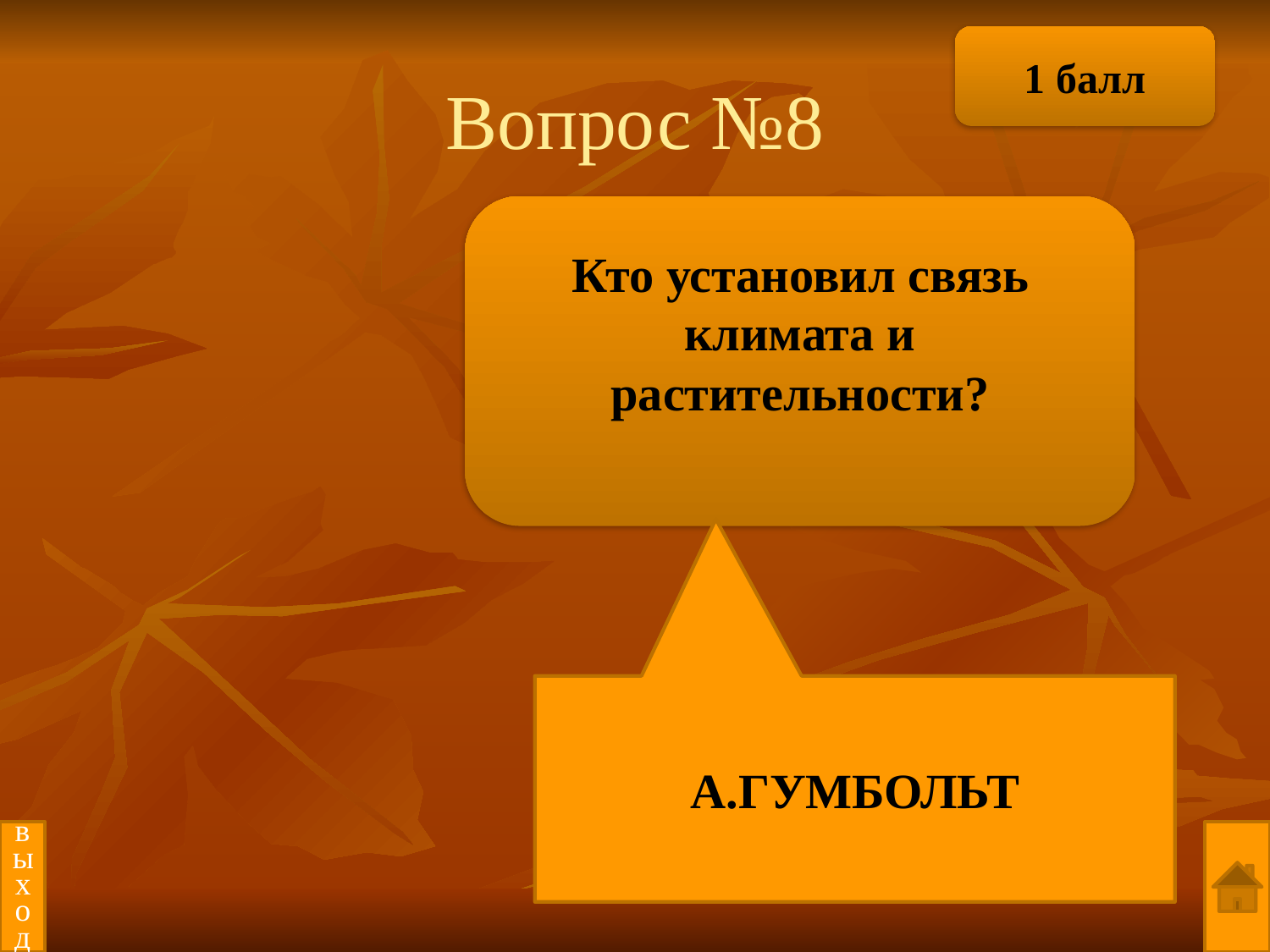

1 балл
# Вопрос №8
Кто установил связь климата и растительности?

А.ГУМБОЛЬТ
выход